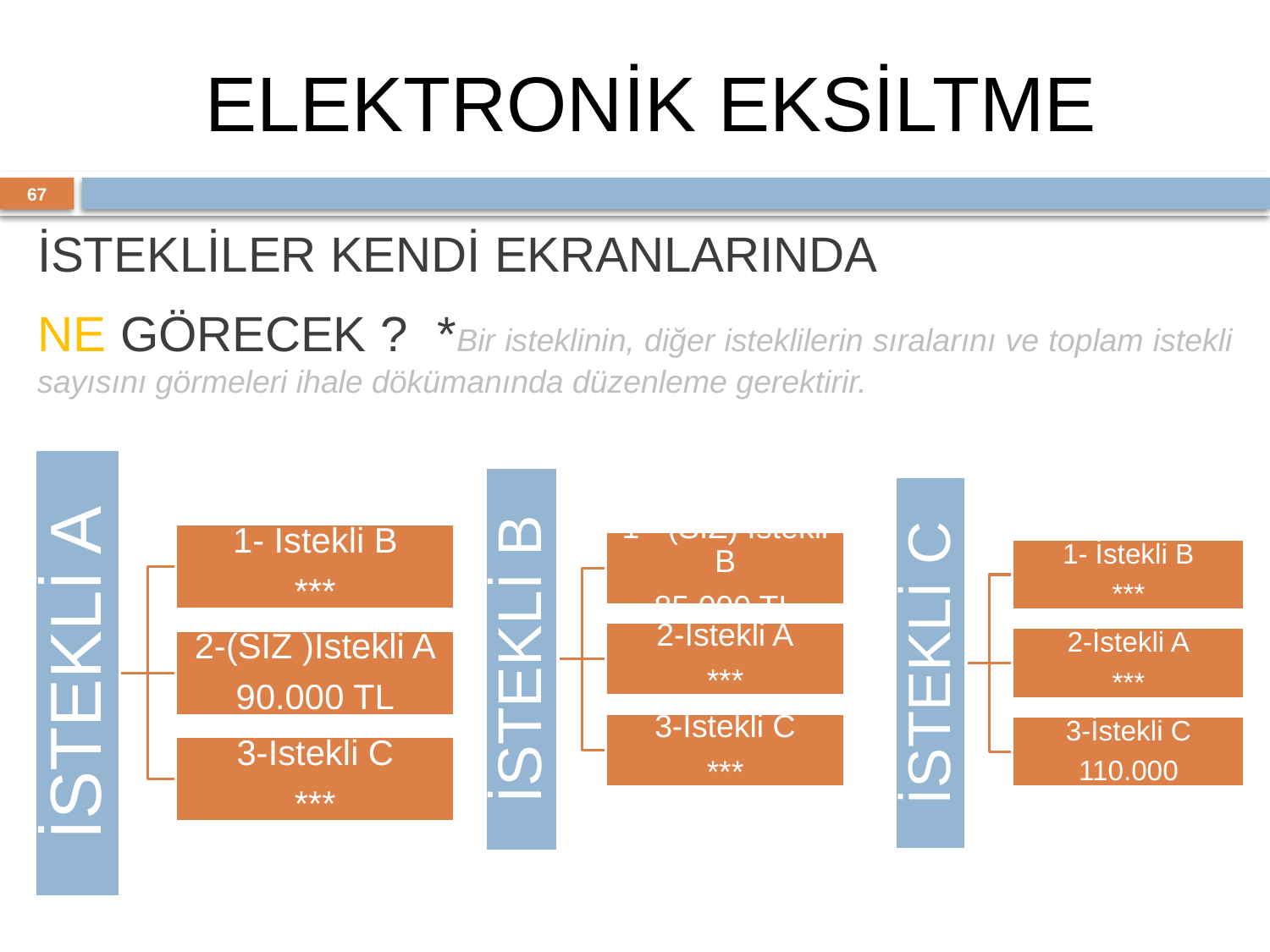

# ELEKTRONİK EKSİLTME
67
İSTEKLİLER KENDİ EKRANLARINDA
NE GÖRECEK ?  *Bir isteklinin, diğer isteklilerin sıralarını ve toplam istekli sayısını görmeleri ihale dökümanında düzenleme gerektirir.

İSTEKLİ C
1- İstekli B
***
2-İstekli A
***
3-İstekli C
110.000

İSTEKLİ B
1-  (SİZ) İstekli B
85.000 TL
2-İstekli A
***
3-İstekli C
***

İSTEKLİ A
1- İstekli B
***
2-(SİZ )İstekli A
90.000 TL
3-İstekli C
***